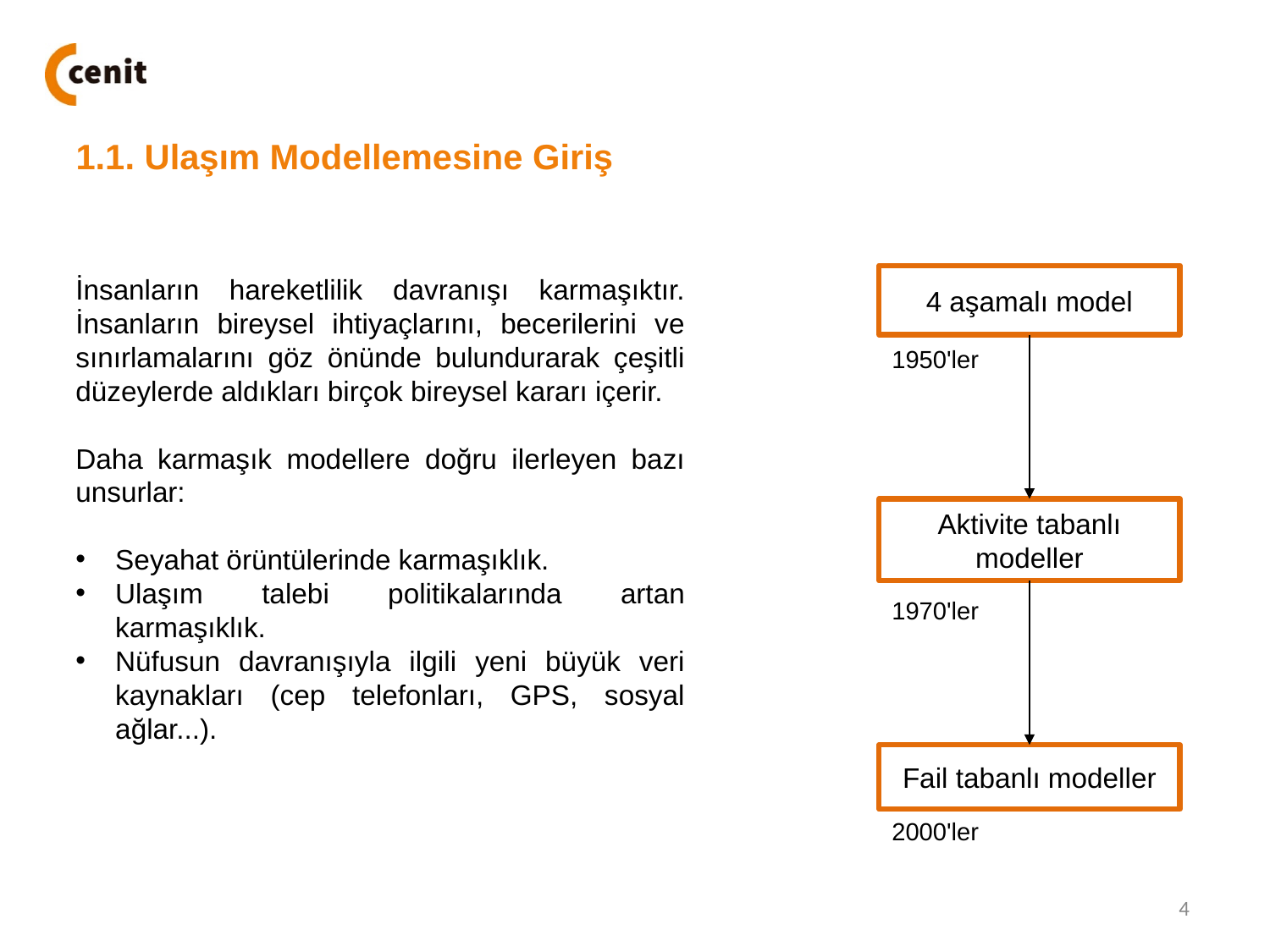

1.1. Ulaşım Modellemesine Giriş
İnsanların hareketlilik davranışı karmaşıktır. İnsanların bireysel ihtiyaçlarını, becerilerini ve sınırlamalarını göz önünde bulundurarak çeşitli düzeylerde aldıkları birçok bireysel kararı içerir.

Daha karmaşık modellere doğru ilerleyen bazı unsurlar:

Seyahat örüntülerinde karmaşıklık.
Ulaşım talebi politikalarında artan karmaşıklık.
Nüfusun davranışıyla ilgili yeni büyük veri kaynakları (cep telefonları, GPS, sosyal ağlar...).
4 aşamalı model
1950'ler
Aktivite tabanlı modeller
1970'ler
Fail tabanlı modeller
2000'ler
4